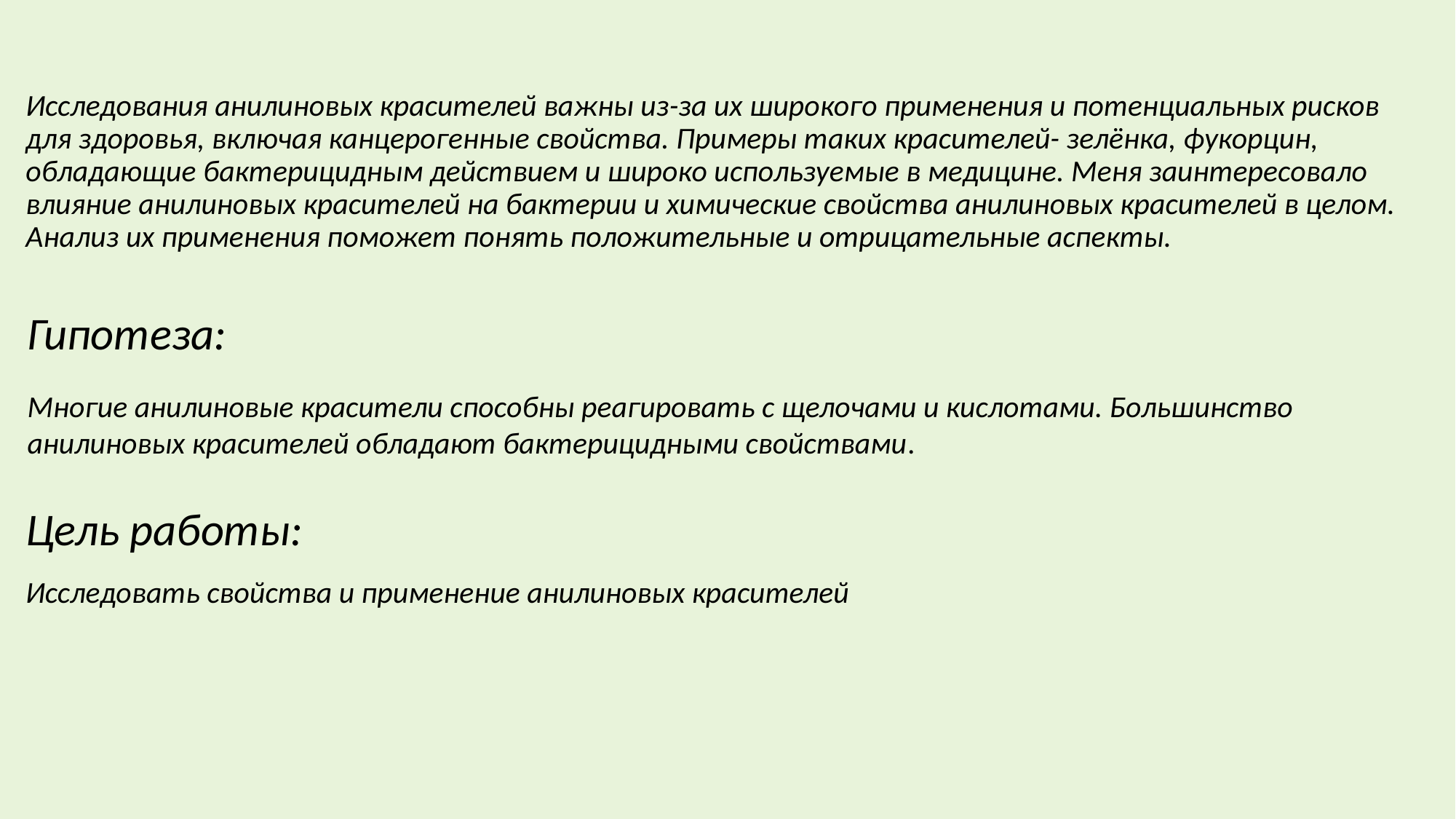

# Актуальность:
Исследования анилиновых красителей важны из-за их широкого применения и потенциальных рисков для здоровья, включая канцерогенные свойства. Примеры таких красителей- зелёнка, фукорцин, обладающие бактерицидным действием и широко используемые в медицине. Меня заинтересовало влияние анилиновых красителей на бактерии и химические свойства анилиновых красителей в целом. Анализ их применения поможет понять положительные и отрицательные аспекты.

Гипотеза:
Многие анилиновые красители способны реагировать с щелочами и кислотами. Большинство анилиновых красителей обладают бактерицидными свойствами.
Цель работы:
Исследовать свойства и применение анилиновых красителей